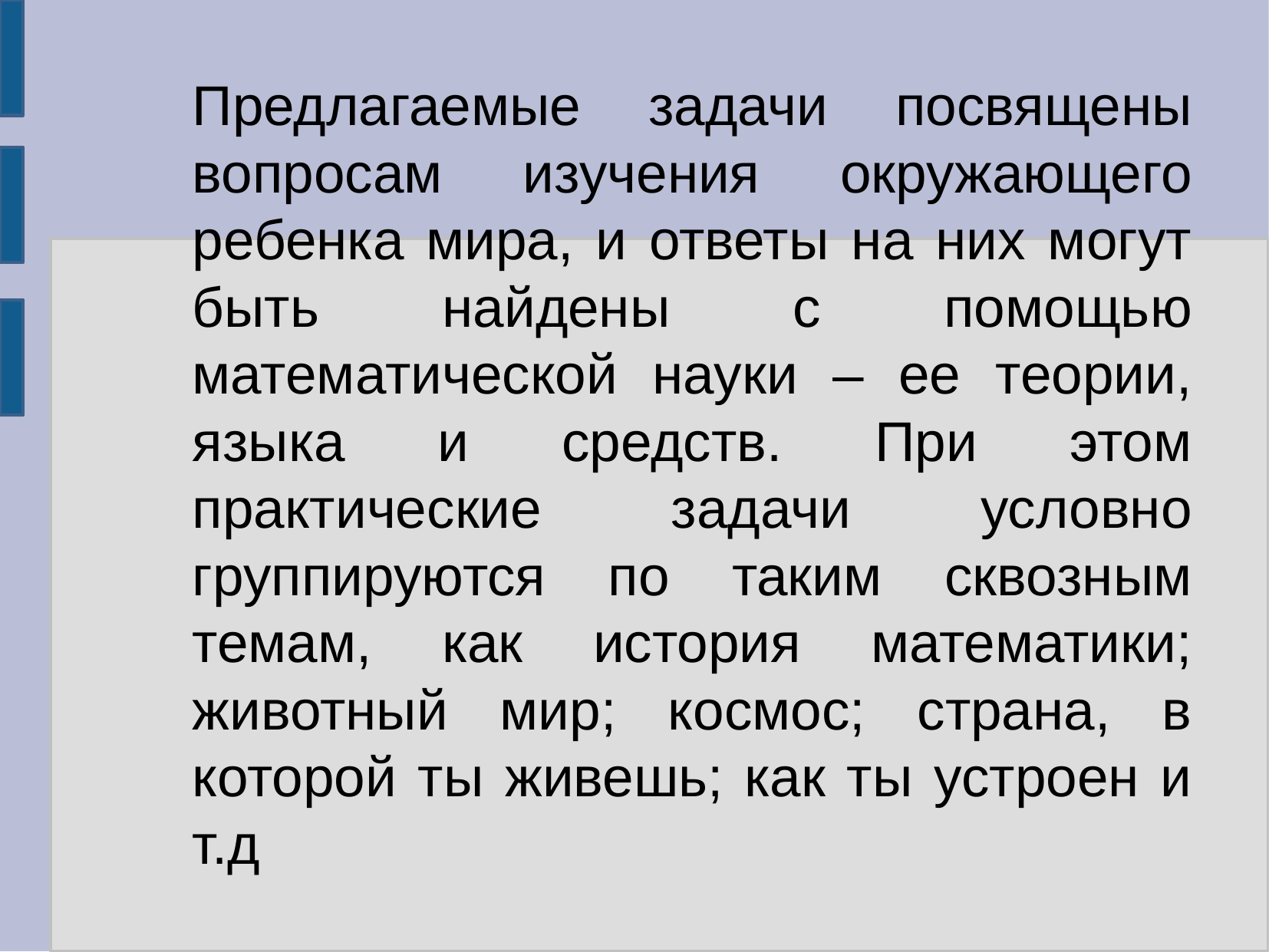

Предлагаемые задачи посвящены вопросам изучения окружающего ребенка мира, и ответы на них могут быть найдены с помощью математической науки – ее теории, языка и средств. При этом практические задачи условно группируются по таким сквозным темам, как история математики; животный мир; космос; страна, в которой ты живешь; как ты устроен и т.д